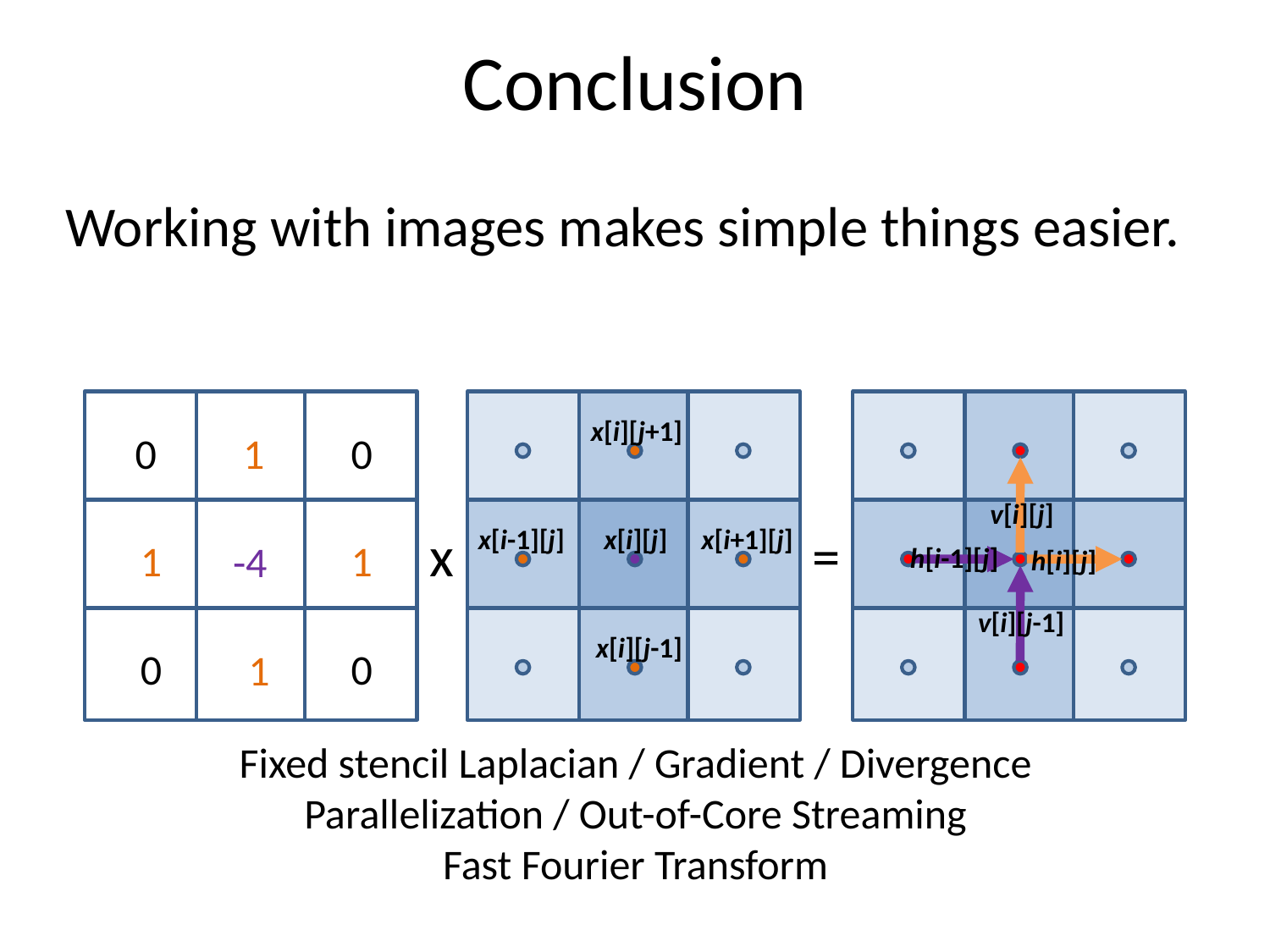

# Conclusion
Working with images makes simple things easier.

x[i][j+1]
0
1
0
v[i][j]
x
=
x[i-1][j]
x[i][j]
x[i+1][j]
1
1
-4
h[i-1][j]
h[i][j]
v[i][j-1]
x[i][j-1]
0
0
1
Fixed stencil Laplacian / Gradient / Divergence
Parallelization / Out-of-Core Streaming
Fast Fourier Transform